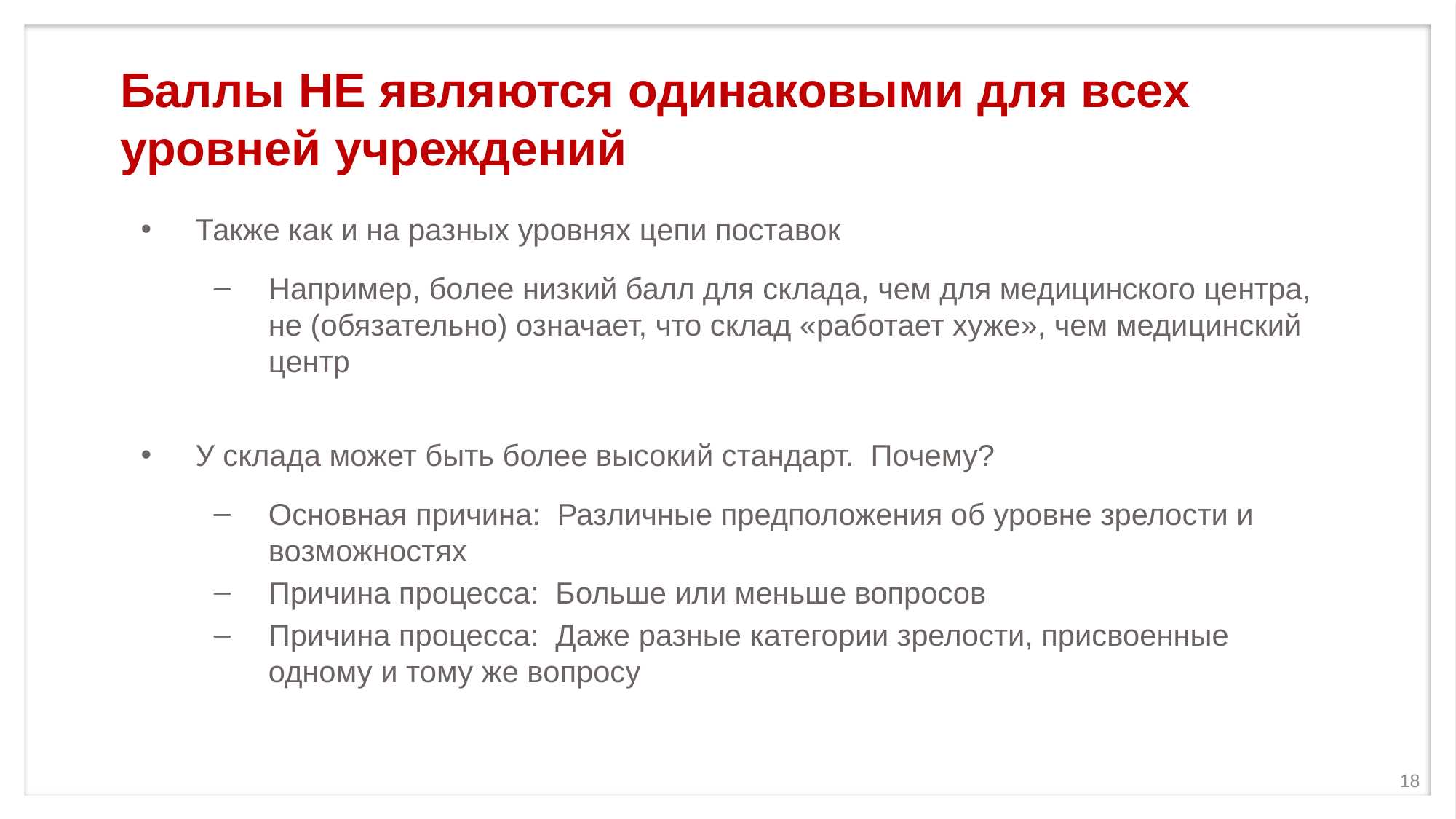

# Баллы НЕ являются одинаковыми для всех уровней учреждений
Также как и на разных уровнях цепи поставок
Например, более низкий балл для склада, чем для медицинского центра, не (обязательно) означает, что склад «работает хуже», чем медицинский центр

У склада может быть более высокий стандарт.  Почему?
Основная причина:  Различные предположения об уровне зрелости и возможностях
Причина процесса:  Больше или меньше вопросов
Причина процесса:  Даже разные категории зрелости, присвоенные одному и тому же вопросу
18